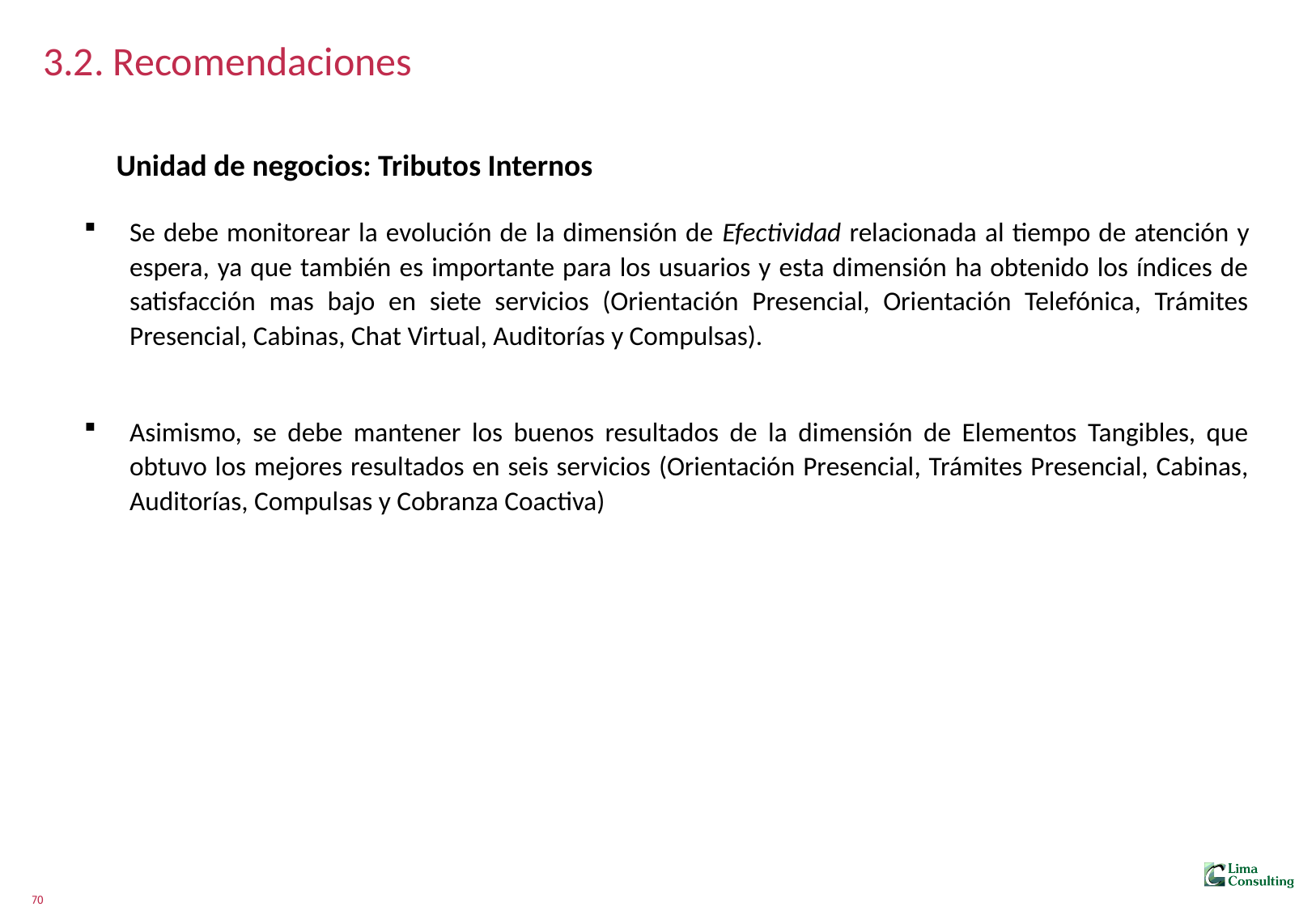

# 3.2. Recomendaciones
Unidad de negocios: Tributos Internos

Se debe monitorear la evolución de la dimensión de Efectividad relacionada al tiempo de atención y espera, ya que también es importante para los usuarios y esta dimensión ha obtenido los índices de satisfacción mas bajo en siete servicios (Orientación Presencial, Orientación Telefónica, Trámites Presencial, Cabinas, Chat Virtual, Auditorías y Compulsas).

Asimismo, se debe mantener los buenos resultados de la dimensión de Elementos Tangibles, que obtuvo los mejores resultados en seis servicios (Orientación Presencial, Trámites Presencial, Cabinas, Auditorías, Compulsas y Cobranza Coactiva)